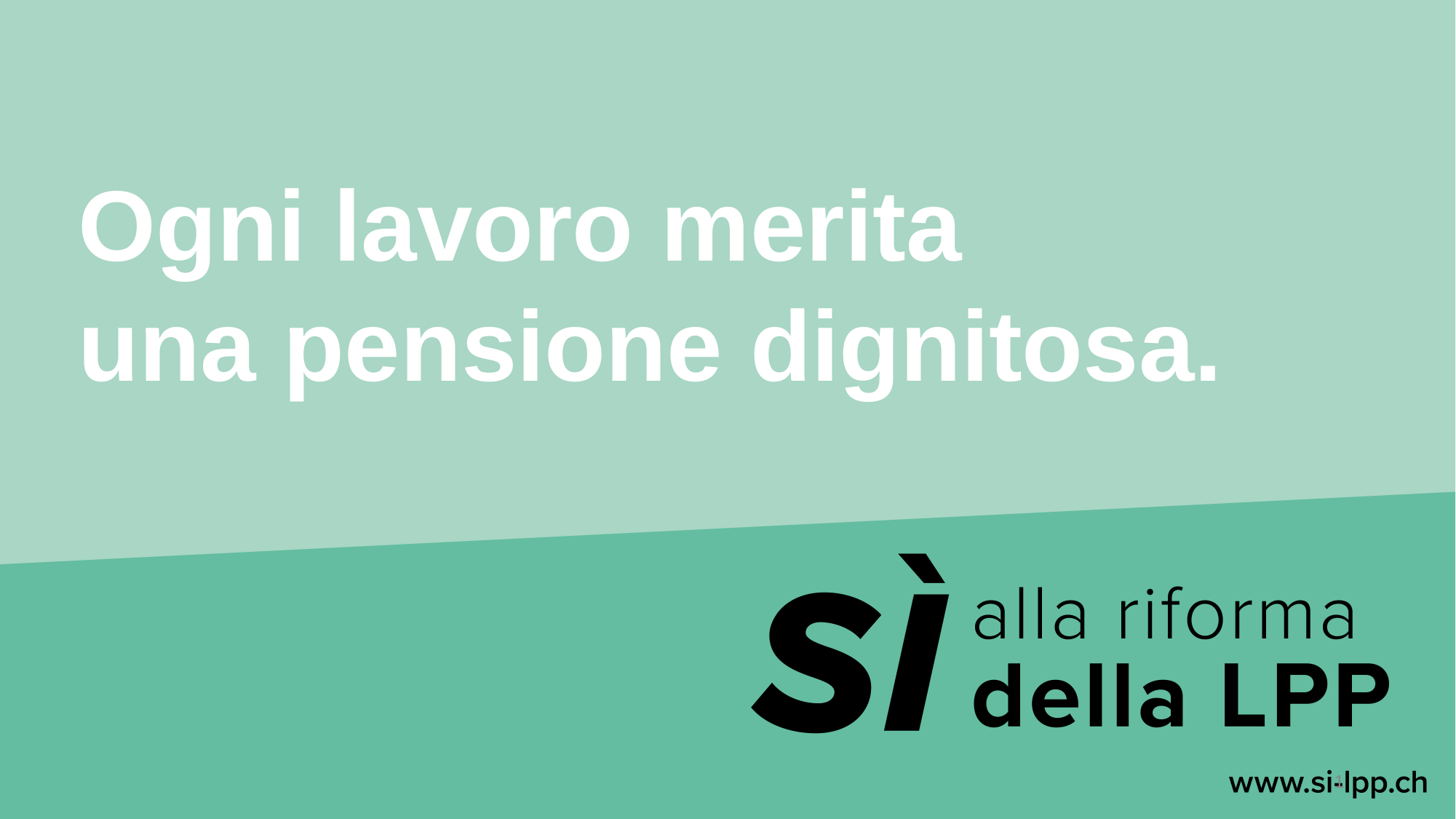

Ogni lavoro merita
una pensione dignitosa.
1